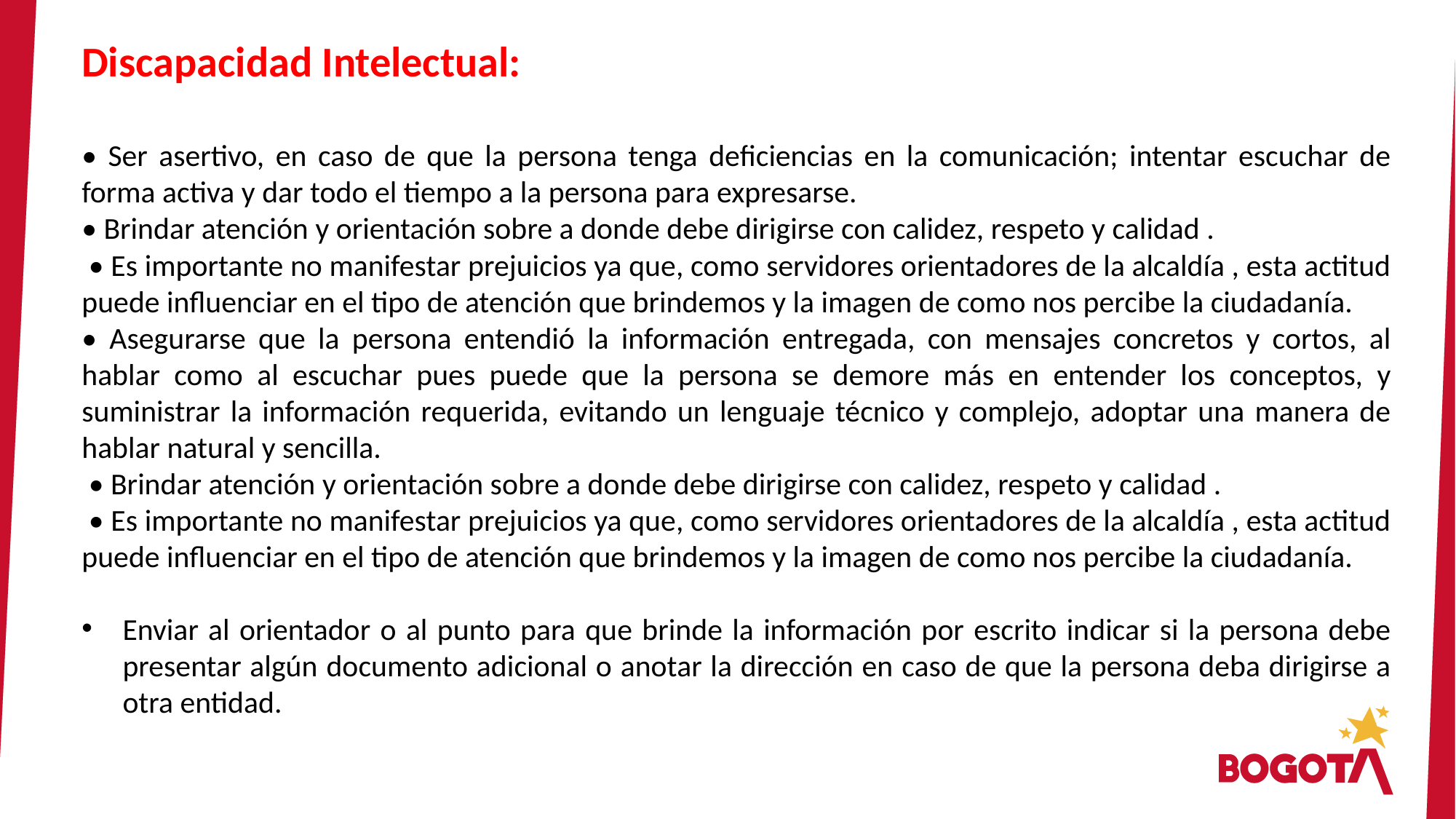

Discapacidad Intelectual:

• Ser asertivo, en caso de que la persona tenga deficiencias en la comunicación; intentar escuchar de forma activa y dar todo el tiempo a la persona para expresarse.
• Brindar atención y orientación sobre a donde debe dirigirse con calidez, respeto y calidad .
 • Es importante no manifestar prejuicios ya que, como servidores orientadores de la alcaldía , esta actitud puede influenciar en el tipo de atención que brindemos y la imagen de como nos percibe la ciudadanía.
• Asegurarse que la persona entendió la información entregada, con mensajes concretos y cortos, al hablar como al escuchar pues puede que la persona se demore más en entender los conceptos, y suministrar la información requerida, evitando un lenguaje técnico y complejo, adoptar una manera de hablar natural y sencilla.
 • Brindar atención y orientación sobre a donde debe dirigirse con calidez, respeto y calidad .
 • Es importante no manifestar prejuicios ya que, como servidores orientadores de la alcaldía , esta actitud puede influenciar en el tipo de atención que brindemos y la imagen de como nos percibe la ciudadanía.

Enviar al orientador o al punto para que brinde la información por escrito indicar si la persona debe presentar algún documento adicional o anotar la dirección en caso de que la persona deba dirigirse a otra entidad.